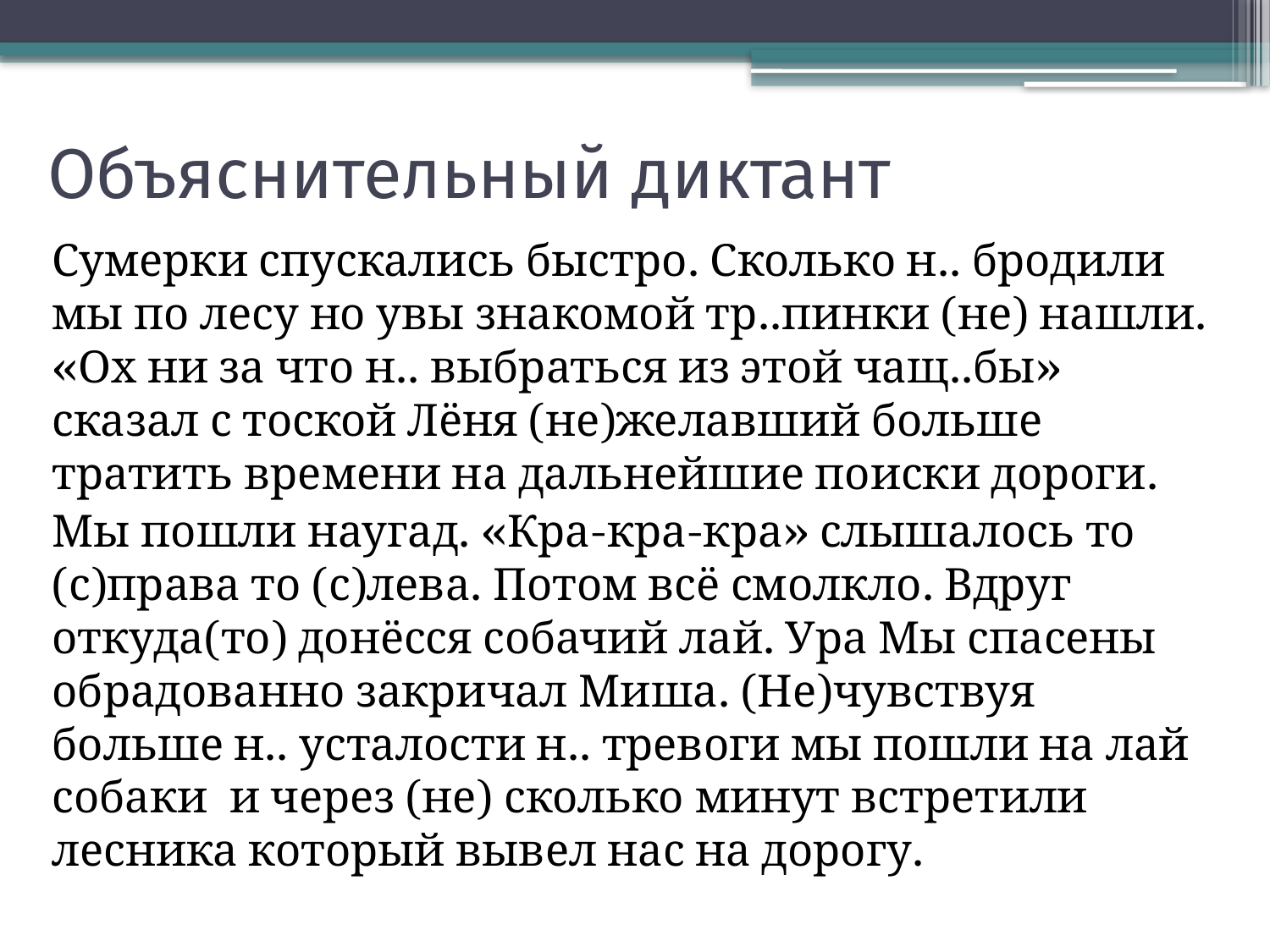

# Объяснительный диктант
Сумерки спускались быстро. Сколько н.. бродили мы по лесу но увы знакомой тр..пинки (не) нашли. «Ох ни за что н.. выбраться из этой чащ..бы» сказал с тоской Лёня (не)желавший больше тратить времени на дальнейшие поиски дороги.
Мы пошли наугад. «Кра-кра-кра» слышалось то (с)права то (с)лева. Потом всё смолкло. Вдруг откуда(то) донёсся собачий лай. Ура Мы спасены обрадованно закричал Миша. (Не)чувствуя больше н.. усталости н.. тревоги мы пошли на лай собаки  и через (не) сколько минут встретили лесника который вывел нас на дорогу.